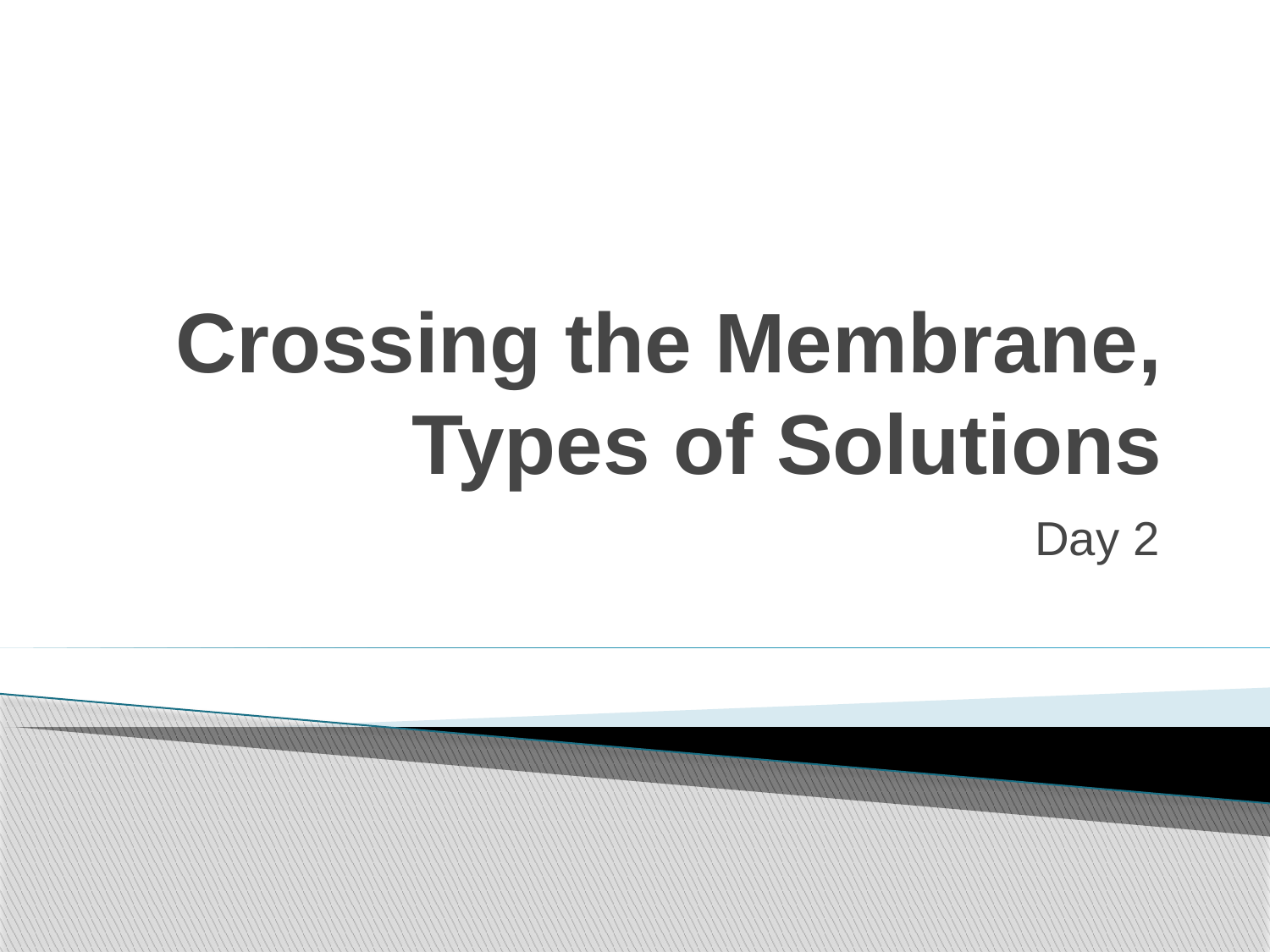

# Crossing the Membrane, Types of Solutions
Day 2